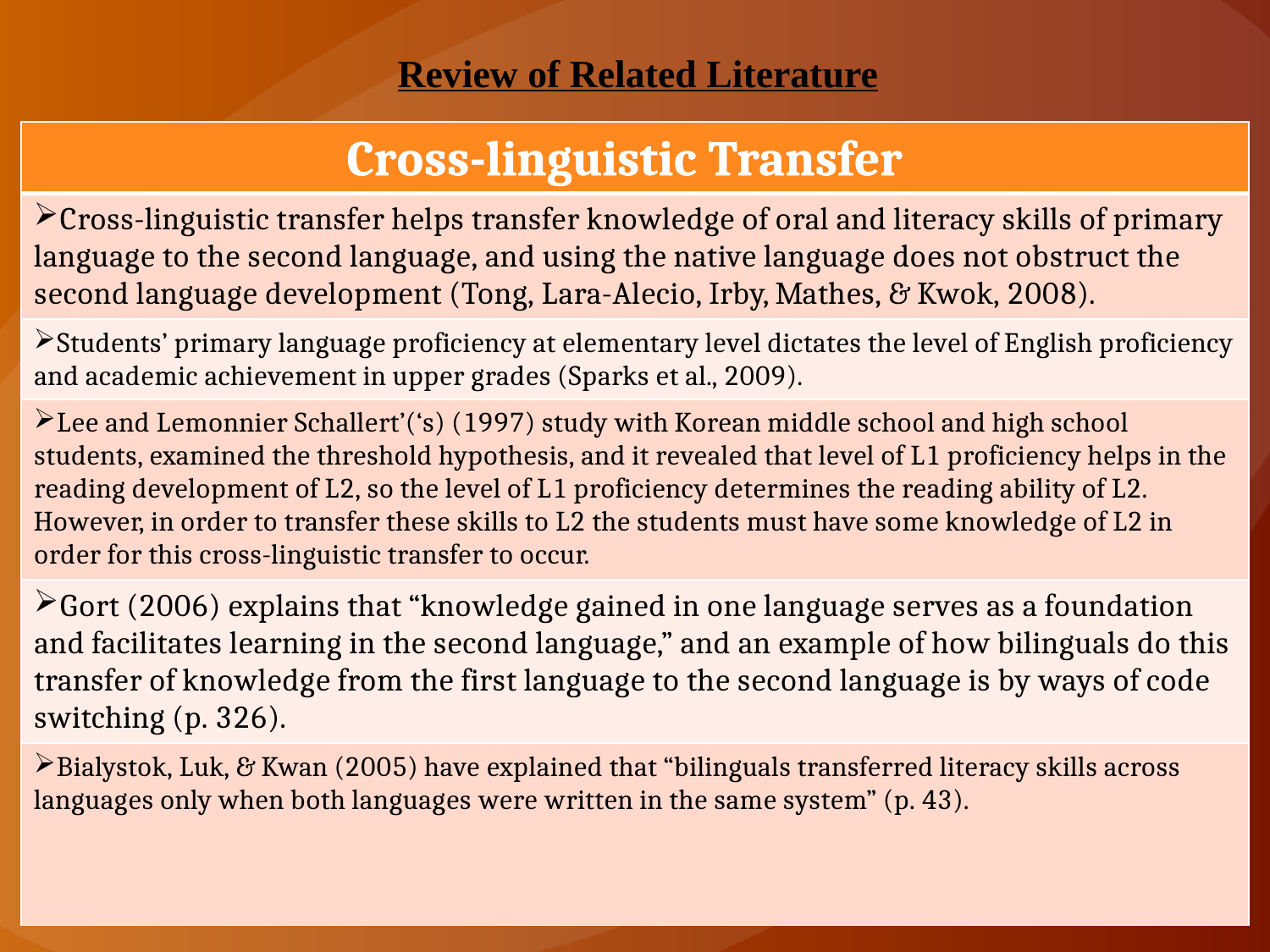

# Review of Related Literature

| Cross-linguistic Transfer |
| --- |
| Cross-linguistic transfer helps transfer knowledge of oral and literacy skills of primary language to the second language, and using the native language does not obstruct the second language development (Tong, Lara-Alecio, Irby, Mathes, & Kwok, 2008). |
| Students’ primary language proficiency at elementary level dictates the level of English proficiency and academic achievement in upper grades (Sparks et al., 2009). |
| Lee and Lemonnier Schallert’(‘s) (1997) study with Korean middle school and high school students, examined the threshold hypothesis, and it revealed that level of L1 proficiency helps in the reading development of L2, so the level of L1 proficiency determines the reading ability of L2. However, in order to transfer these skills to L2 the students must have some knowledge of L2 in order for this cross-linguistic transfer to occur. |
| Gort (2006) explains that “knowledge gained in one language serves as a foundation and facilitates learning in the second language,” and an example of how bilinguals do this transfer of knowledge from the first language to the second language is by ways of code switching (p. 326). |
| Bialystok, Luk, & Kwan (2005) have explained that “bilinguals transferred literacy skills across languages only when both languages were written in the same system” (p. 43). |
5